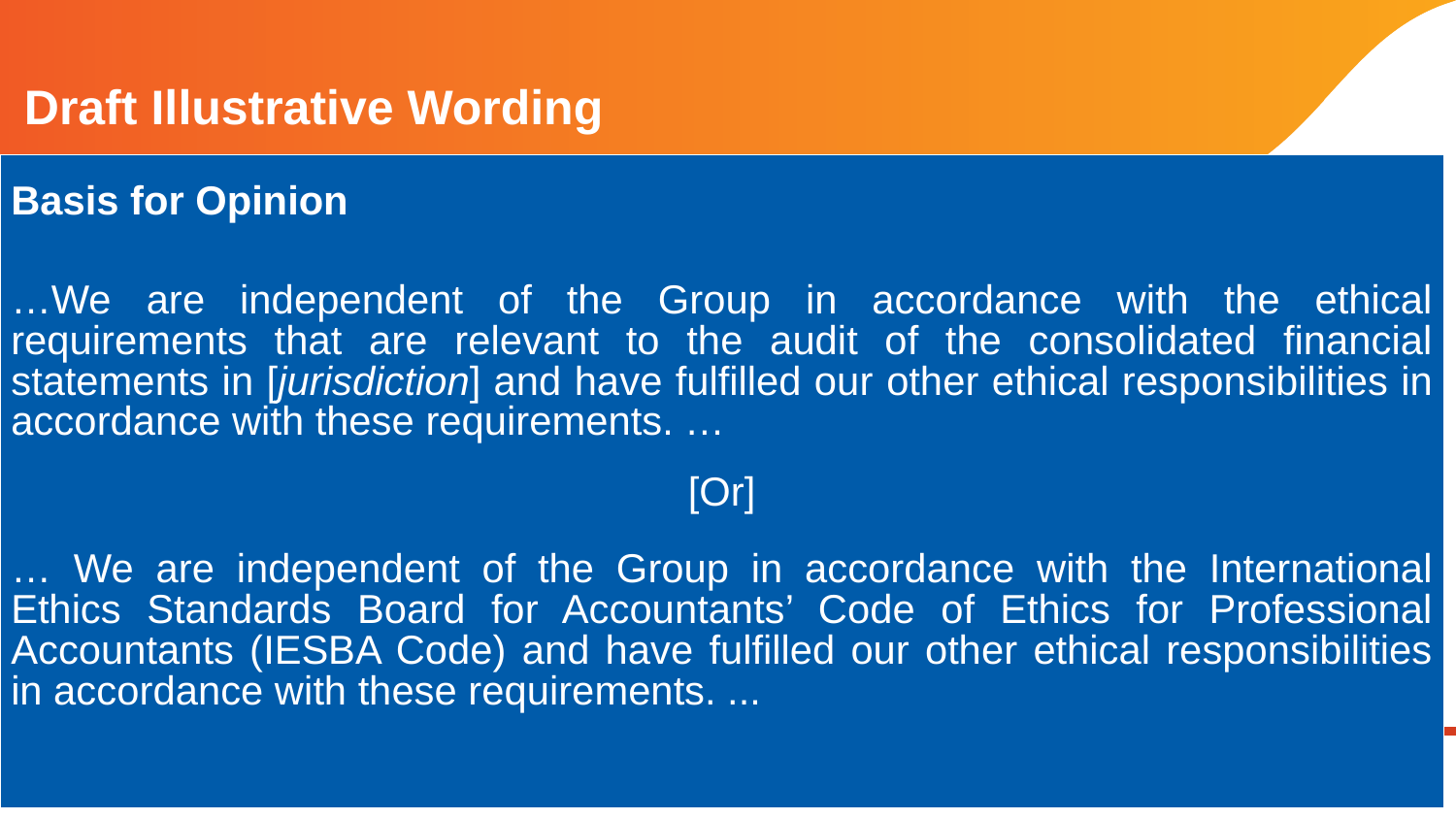

# Draft Illustrative Wording
| Basis for Opinion …We are independent of the Group in accordance with the ethical requirements that are relevant to the audit of the consolidated financial statements in [jurisdiction] and have fulfilled our other ethical responsibilities in accordance with these requirements. … [Or] … We are independent of the Group in accordance with the International Ethics Standards Board for Accountants’ Code of Ethics for Professional Accountants (IESBA Code) and have fulfilled our other ethical responsibilities in accordance with these requirements. ... |
| --- |